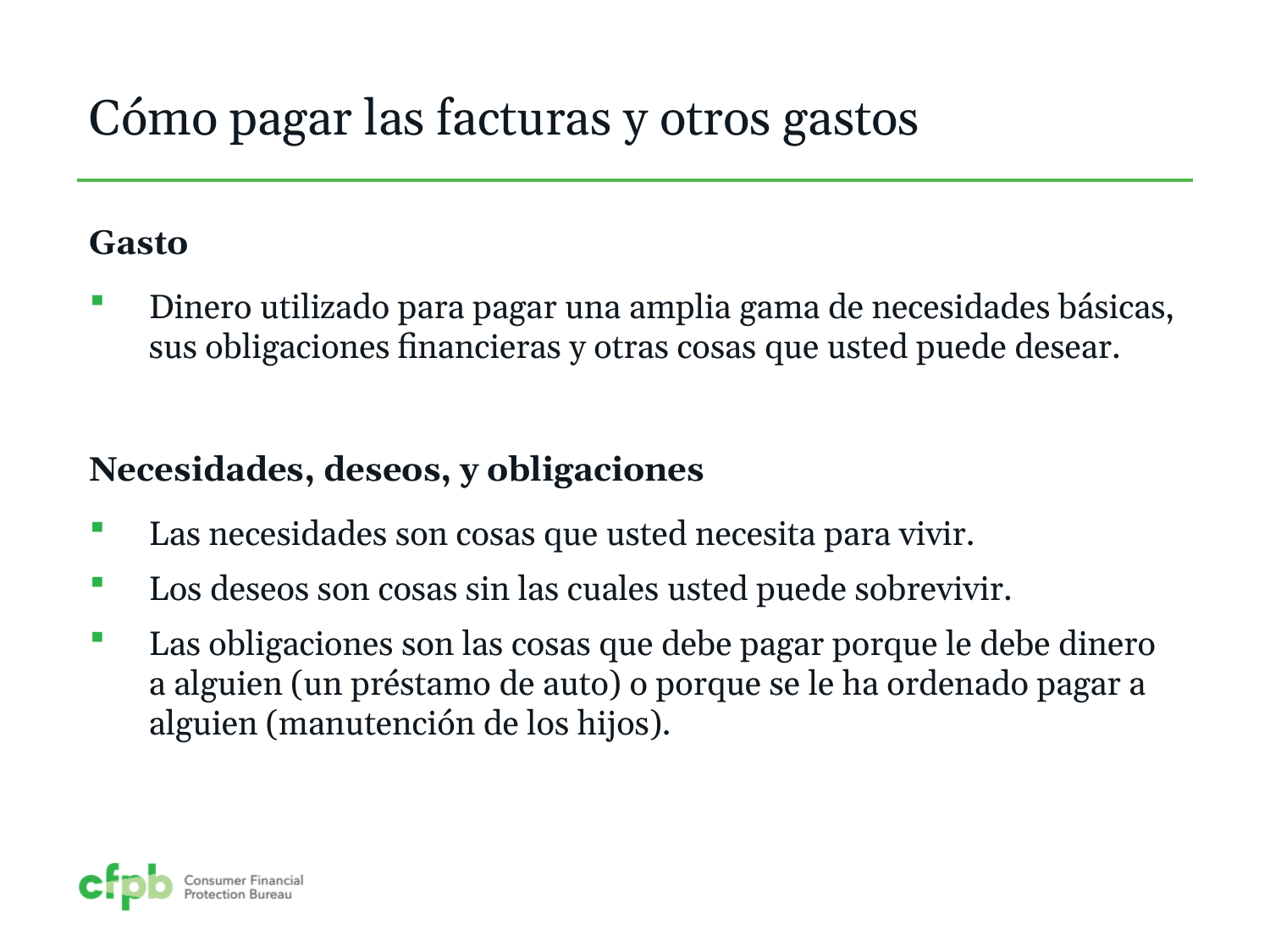

# Cómo pagar las facturas y otros gastos
Gasto
Dinero utilizado para pagar una amplia gama de necesidades básicas, sus obligaciones financieras y otras cosas que usted puede desear.

Necesidades, deseos, y obligaciones
Las necesidades son cosas que usted necesita para vivir.
Los deseos son cosas sin las cuales usted puede sobrevivir.
Las obligaciones son las cosas que debe pagar porque le debe dinero a alguien (un préstamo de auto) o porque se le ha ordenado pagar a alguien (manutención de los hijos).